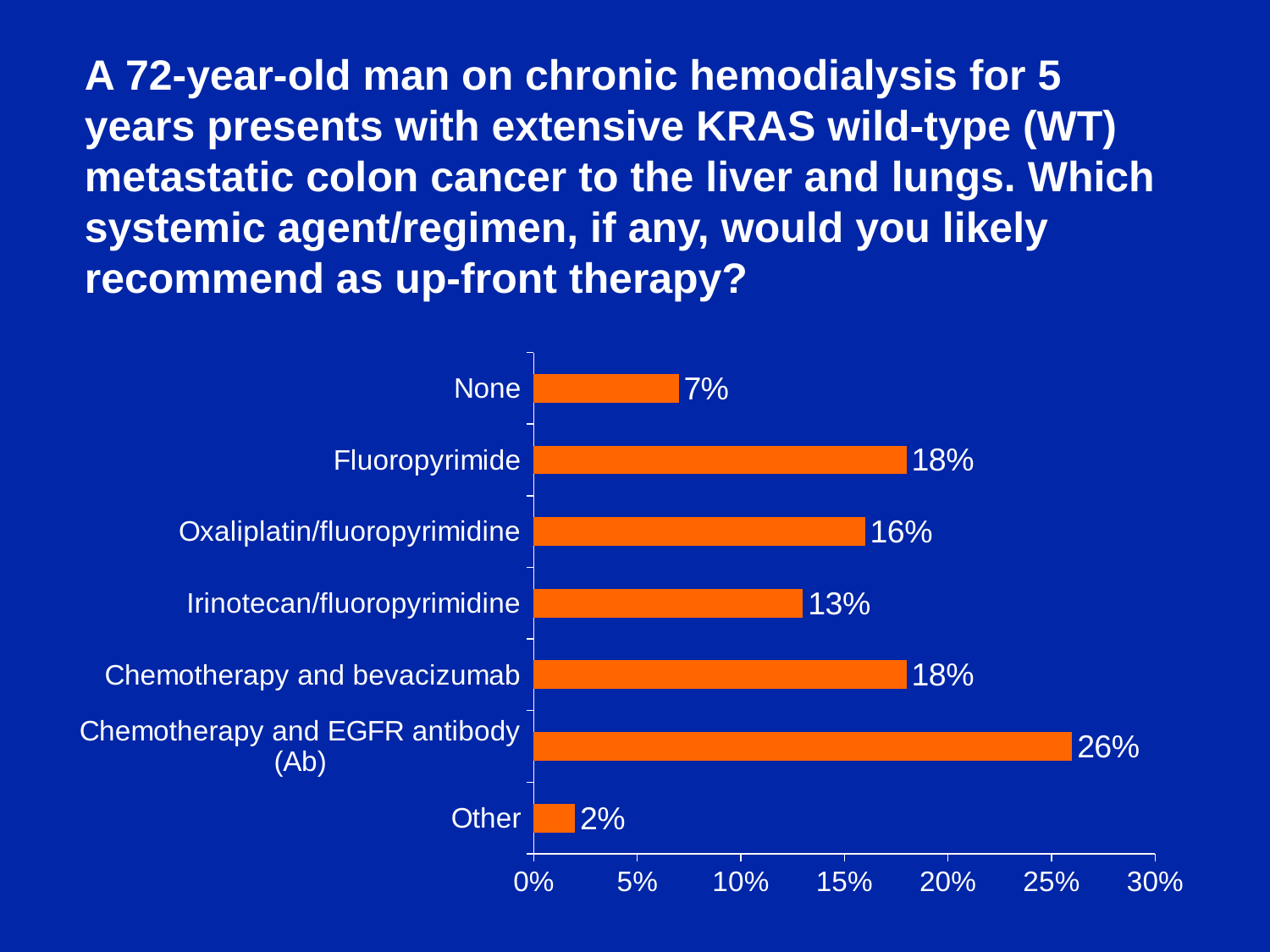

A 72-year-old man on chronic hemodialysis for 5 years presents with extensive KRAS wild-type (WT) metastatic colon cancer to the liver and lungs. Which systemic agent/regimen, if any, would you likely recommend as up-front therapy?

### Chart

| Category | Series 1 |
|---|---|
| Other | 0.02 |
| Chemotherapy and EGFR antibody (Ab) | 0.26 |
| Chemotherapy and bevacizumab | 0.18 |
| Irinotecan/fluoropyrimidine | 0.13 |
| Oxaliplatin/fluoropyrimidine | 0.16 |
| Fluoropyrimide | 0.18 |
| None | 0.07 |